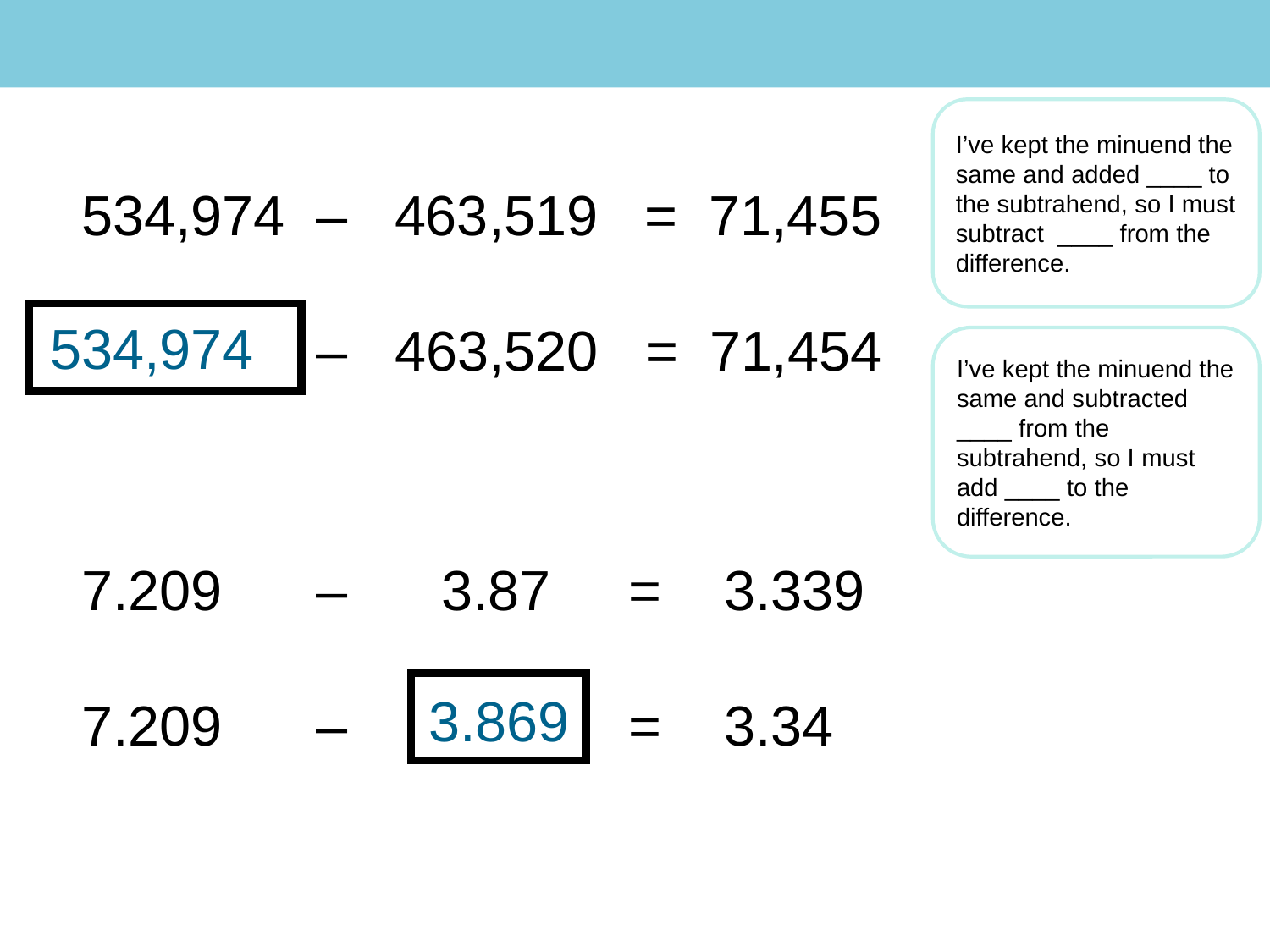

I’ve kept the minuend the same and added ____ to the subtrahend, so I must subtract  ____ from the difference.
534,974  –   463,519   =  71,455

               –   463,520   =  71,454

534,974
I’ve kept the minuend the same and subtracted ____ from the subtrahend, so I must add ____ to the difference.
7.209      –      3.87     =    3.339

7.209      –                  =    3.34

3.869